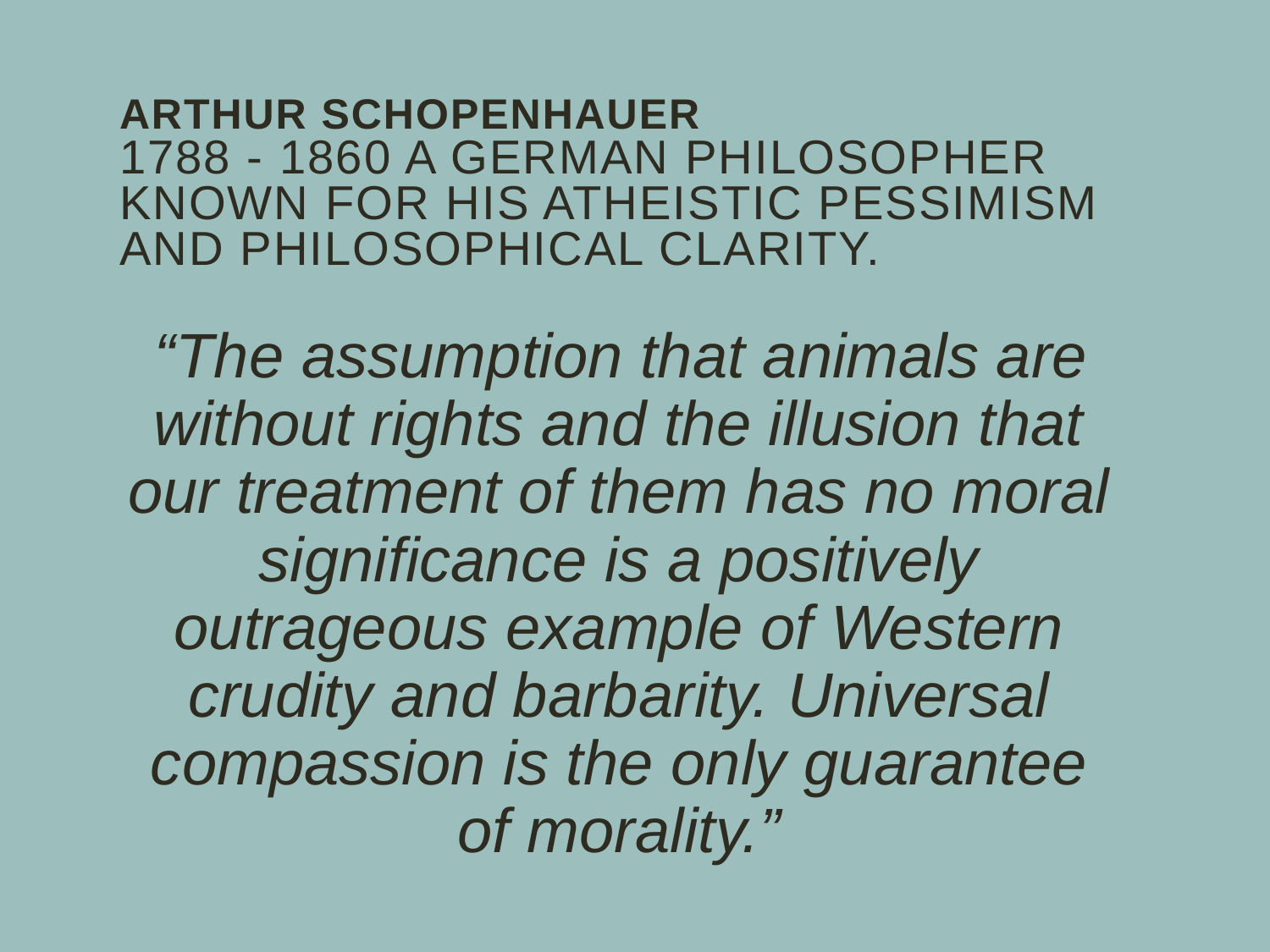

# Arthur Schopenhauer  1788 - 1860 a German Philosopher known for his atheistic pessimism and philosophical clarity.
“The assumption that animals are without rights and the illusion that our treatment of them has no moral significance is a positively outrageous example of Western crudity and barbarity. Universal compassion is the only guarantee of morality.”